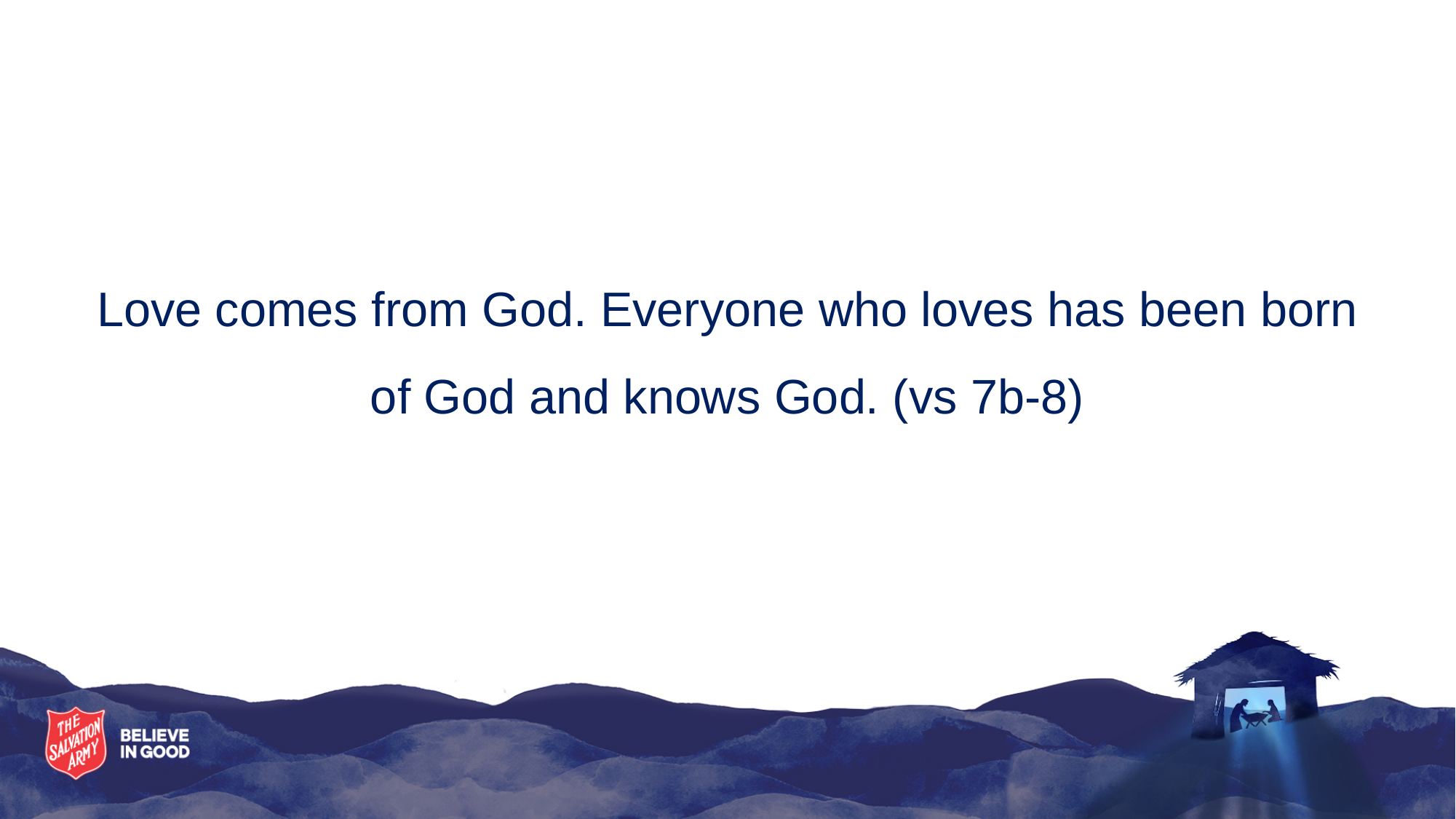

# Love comes from God. Everyone who loves has been born of God and knows God. (vs 7b-8)